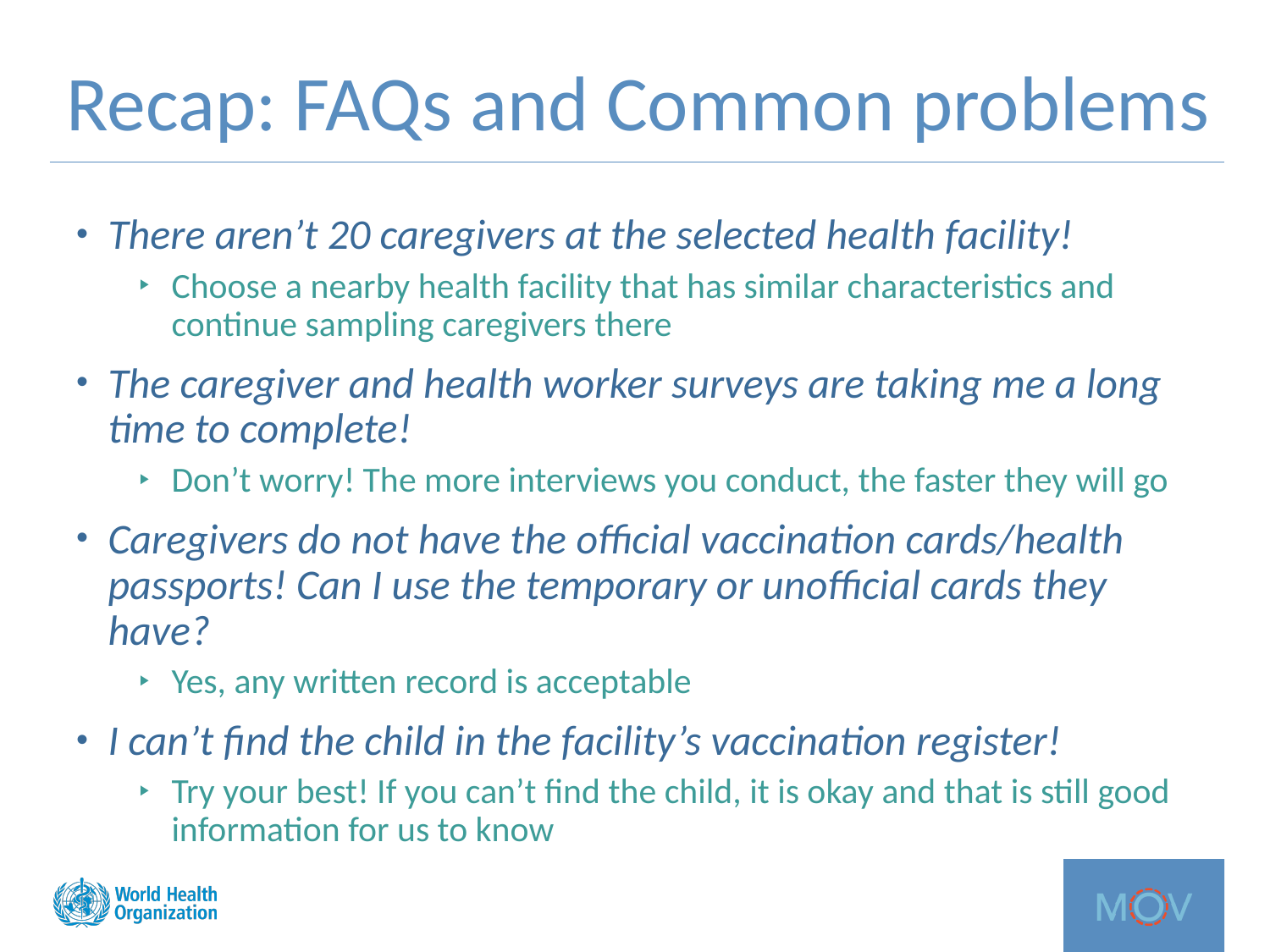

# Recap: FAQs and Common problems
There aren’t 20 caregivers at the selected health facility!
Choose a nearby health facility that has similar characteristics and continue sampling caregivers there
The caregiver and health worker surveys are taking me a long time to complete!
Don’t worry! The more interviews you conduct, the faster they will go
Caregivers do not have the official vaccination cards/health passports! Can I use the temporary or unofficial cards they have?
Yes, any written record is acceptable
I can’t find the child in the facility’s vaccination register!
Try your best! If you can’t find the child, it is okay and that is still good information for us to know